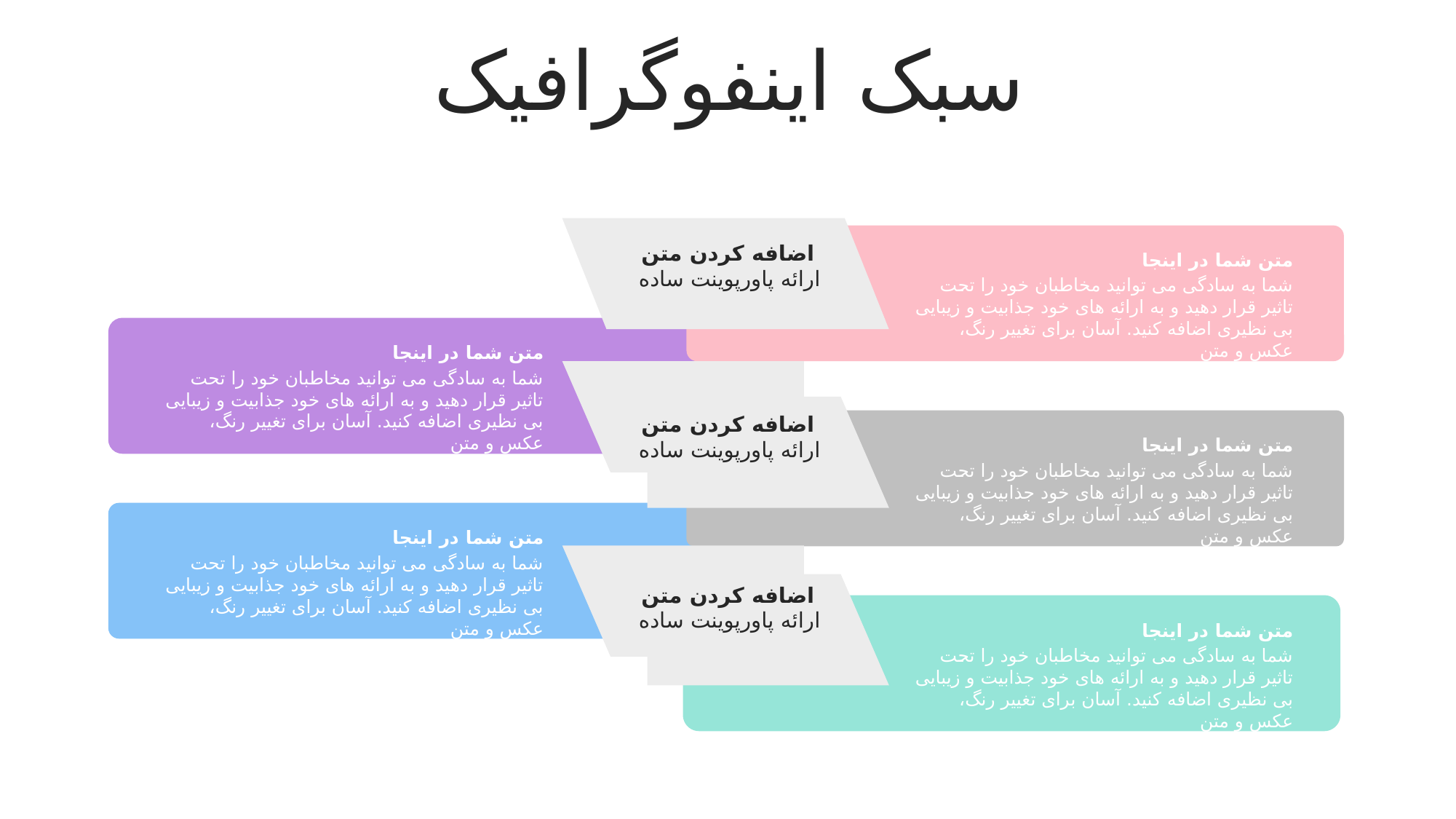

سبک اینفوگرافیک

اضافه کردن متن
ارائه پاورپوینت ساده
متن شما در اینجا
شما به سادگی می توانید مخاطبان خود را تحت تاثیر قرار دهید و به ارائه های خود جذابیت و زیبایی بی نظیری اضافه کنید. آسان برای تغییر رنگ، عکس و متن

متن شما در اینجا
شما به سادگی می توانید مخاطبان خود را تحت تاثیر قرار دهید و به ارائه های خود جذابیت و زیبایی بی نظیری اضافه کنید. آسان برای تغییر رنگ، عکس و متن

اضافه کردن متن
ارائه پاورپوینت ساده

متن شما در اینجا
شما به سادگی می توانید مخاطبان خود را تحت تاثیر قرار دهید و به ارائه های خود جذابیت و زیبایی بی نظیری اضافه کنید. آسان برای تغییر رنگ، عکس و متن

متن شما در اینجا
شما به سادگی می توانید مخاطبان خود را تحت تاثیر قرار دهید و به ارائه های خود جذابیت و زیبایی بی نظیری اضافه کنید. آسان برای تغییر رنگ، عکس و متن

اضافه کردن متن
ارائه پاورپوینت ساده

متن شما در اینجا
شما به سادگی می توانید مخاطبان خود را تحت تاثیر قرار دهید و به ارائه های خود جذابیت و زیبایی بی نظیری اضافه کنید. آسان برای تغییر رنگ، عکس و متن